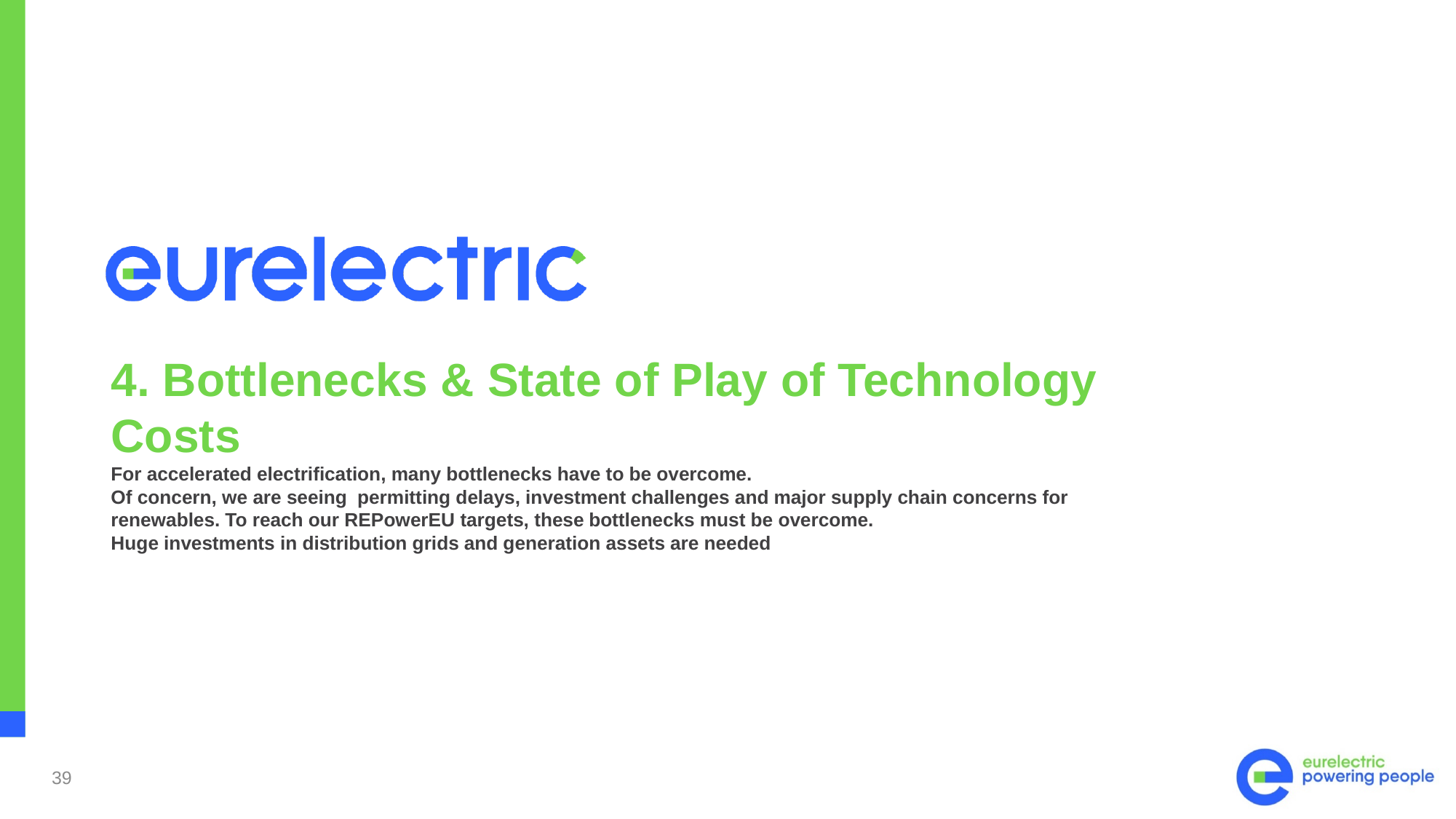

# 4. Bottlenecks & State of Play of Technology Costs For accelerated electrification, many bottlenecks have to be overcome. Of concern, we are seeing  permitting delays, investment challenges and major supply chain concerns for renewables. To reach our REPowerEU targets, these bottlenecks must be overcome. Huge investments in distribution grids and generation assets are needed
39